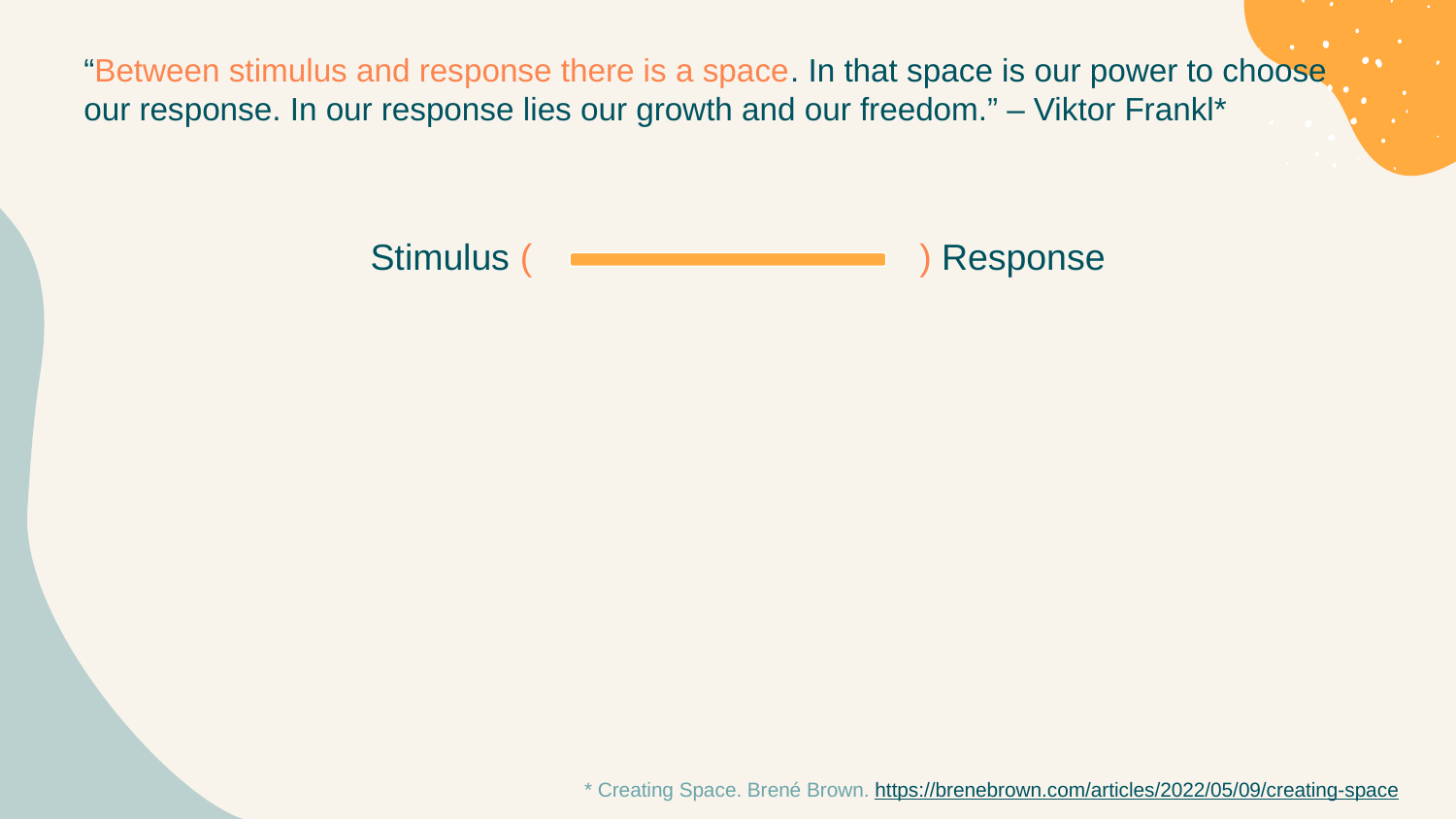

“Between stimulus and response there is a space. In that space is our power to choose our response. In our response lies our growth and our freedom.” – Viktor Frankl*
Stimulus (                                      ) Response

* Creating Space. Brené Brown. https://brenebrown.com/articles/2022/05/09/creating-space